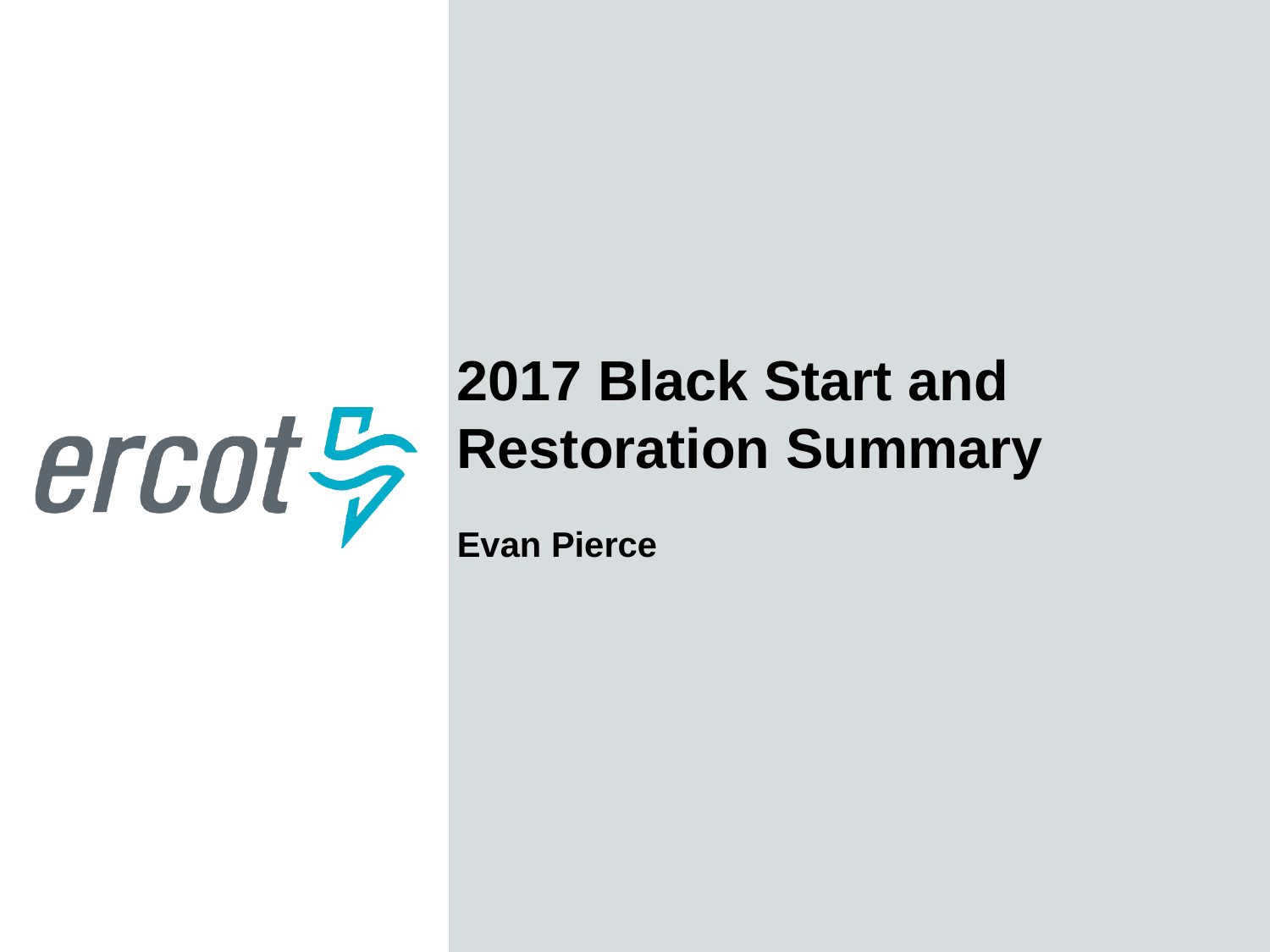

2017 Black Start and Restoration Summary

Evan Pierce